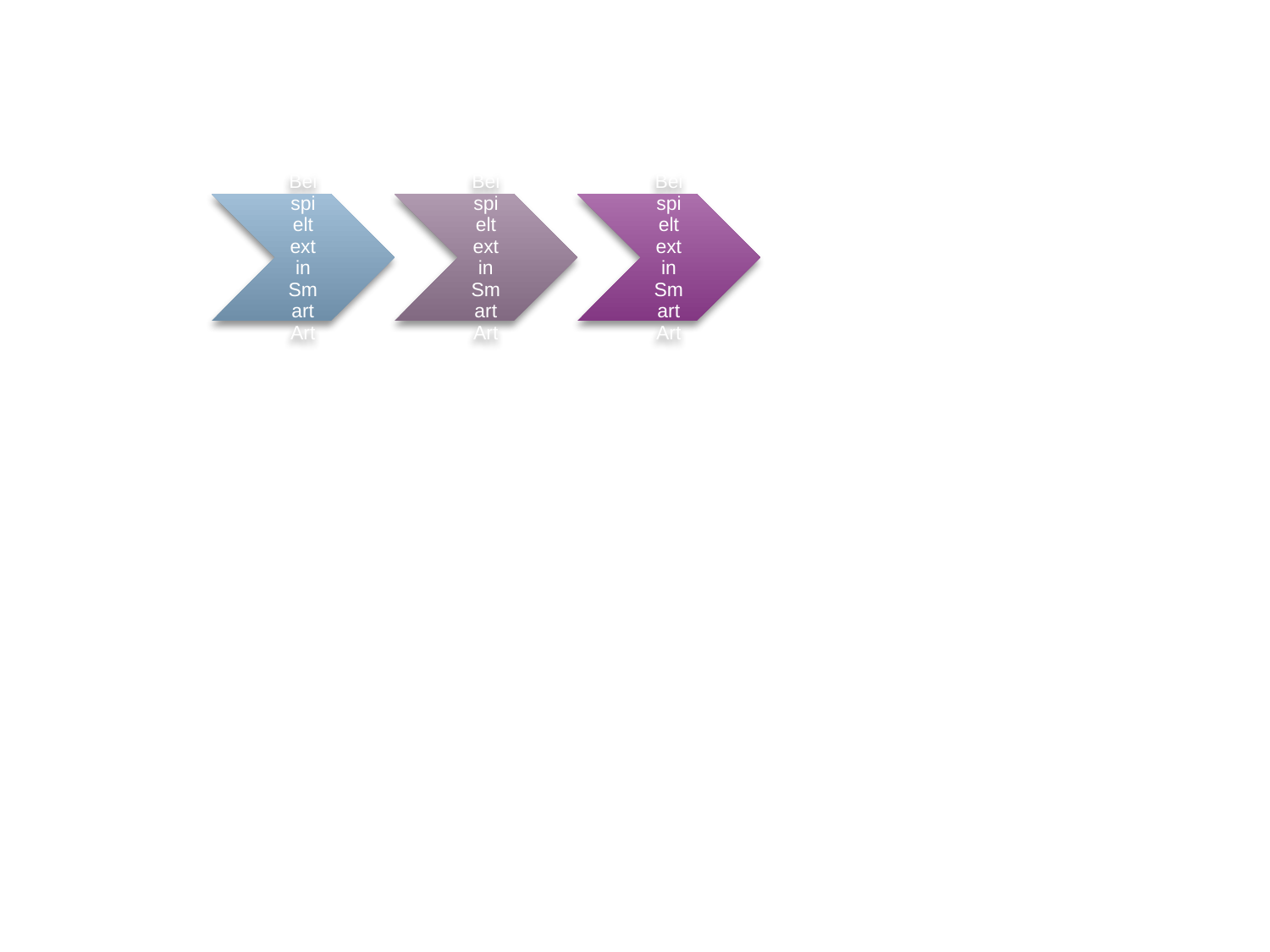

Beispieltext in SmartArt
Beispieltext in SmartArt
Beispieltext in SmartArt